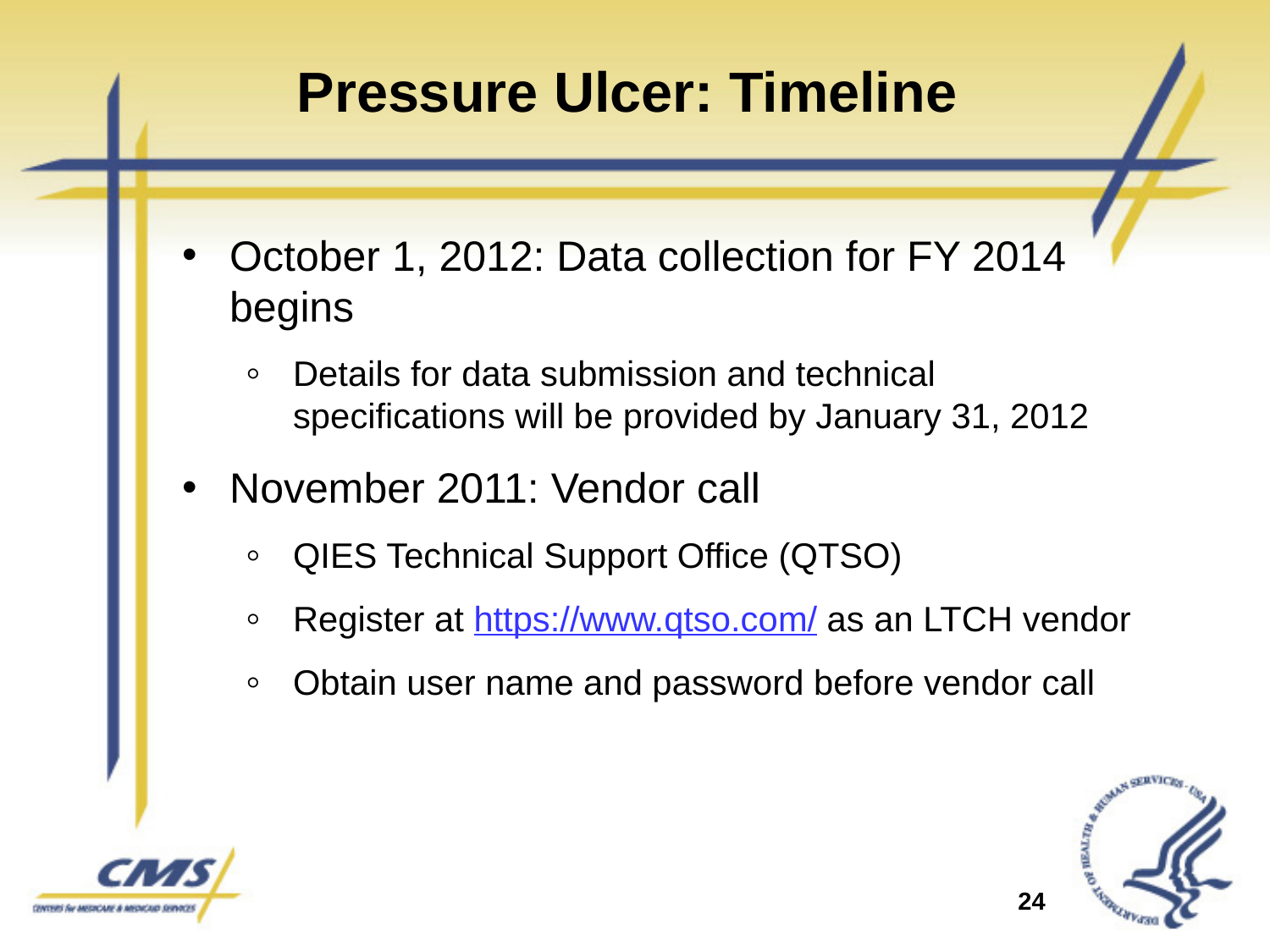

# Pressure Ulcer: Timeline
October 1, 2012: Data collection for FY 2014 begins
Details for data submission and technical specifications will be provided by January 31, 2012
November 2011: Vendor call
QIES Technical Support Office (QTSO)
Register at https://www.qtso.com/ as an LTCH vendor
Obtain user name and password before vendor call